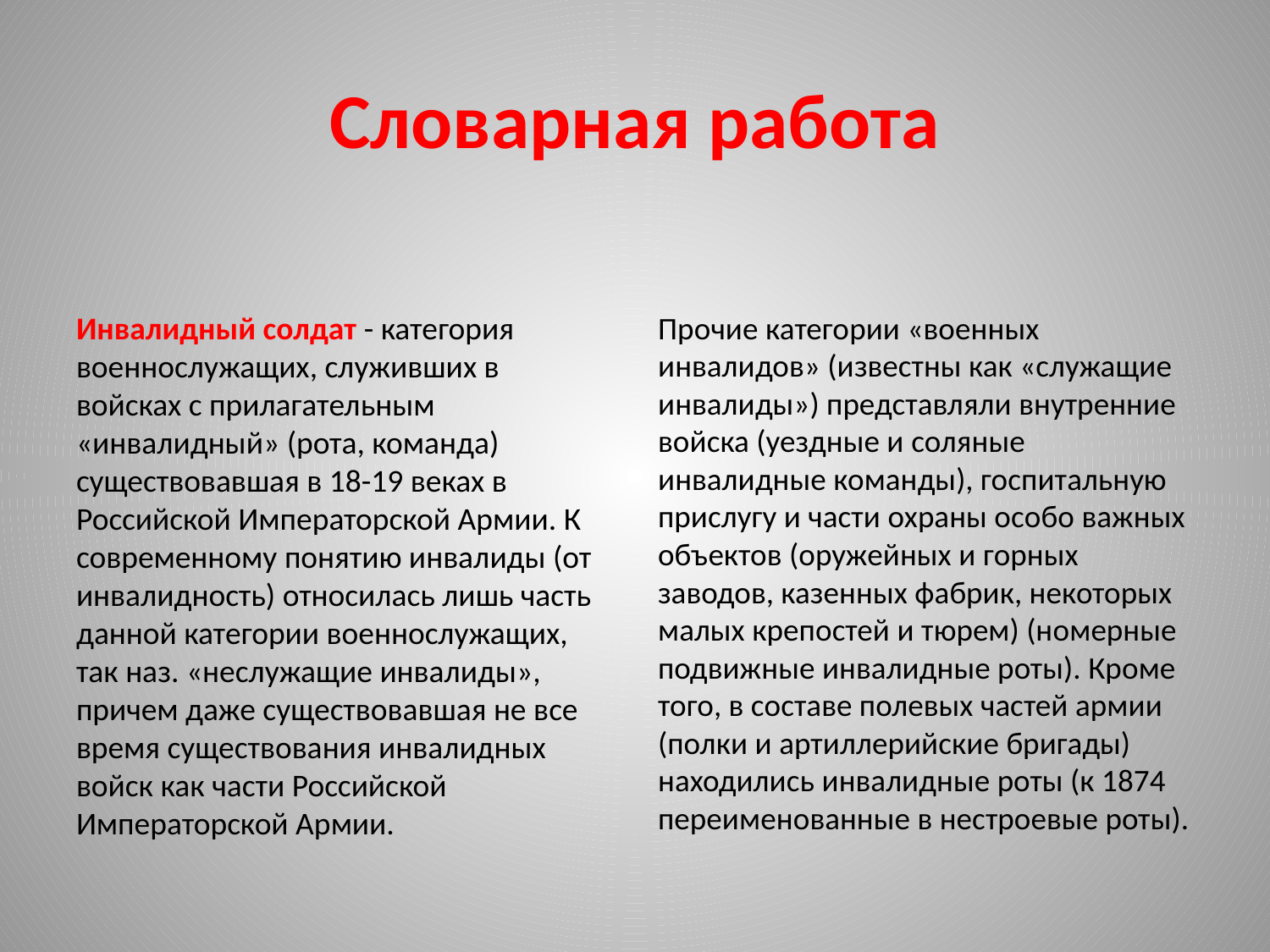

# Словарная работа

Инвалидный солдат - категория военнослужащих, служивших в войсках с прилагательным «инвалидный» (рота, команда) существовавшая в 18-19 веках в Российской Императорской Армии. К современному понятию инвалиды (от инвалидность) относилась лишь часть данной категории военнослужащих, так наз. «неслужащие инвалиды», причем даже существовавшая не все время существования инвалидных войск как части Российской Императорской Армии.
Прочие категории «военных инвалидов» (известны как «служащие инвалиды») представляли внутренние войска (уездные и соляные инвалидные команды), госпитальную прислугу и части охраны особо важных объектов (оружейных и горных заводов, казенных фабрик, некоторых малых крепостей и тюрем) (номерные подвижные инвалидные роты). Кроме того, в составе полевых частей армии (полки и артиллерийские бригады) находились инвалидные роты (к 1874 переименованные в нестроевые роты).